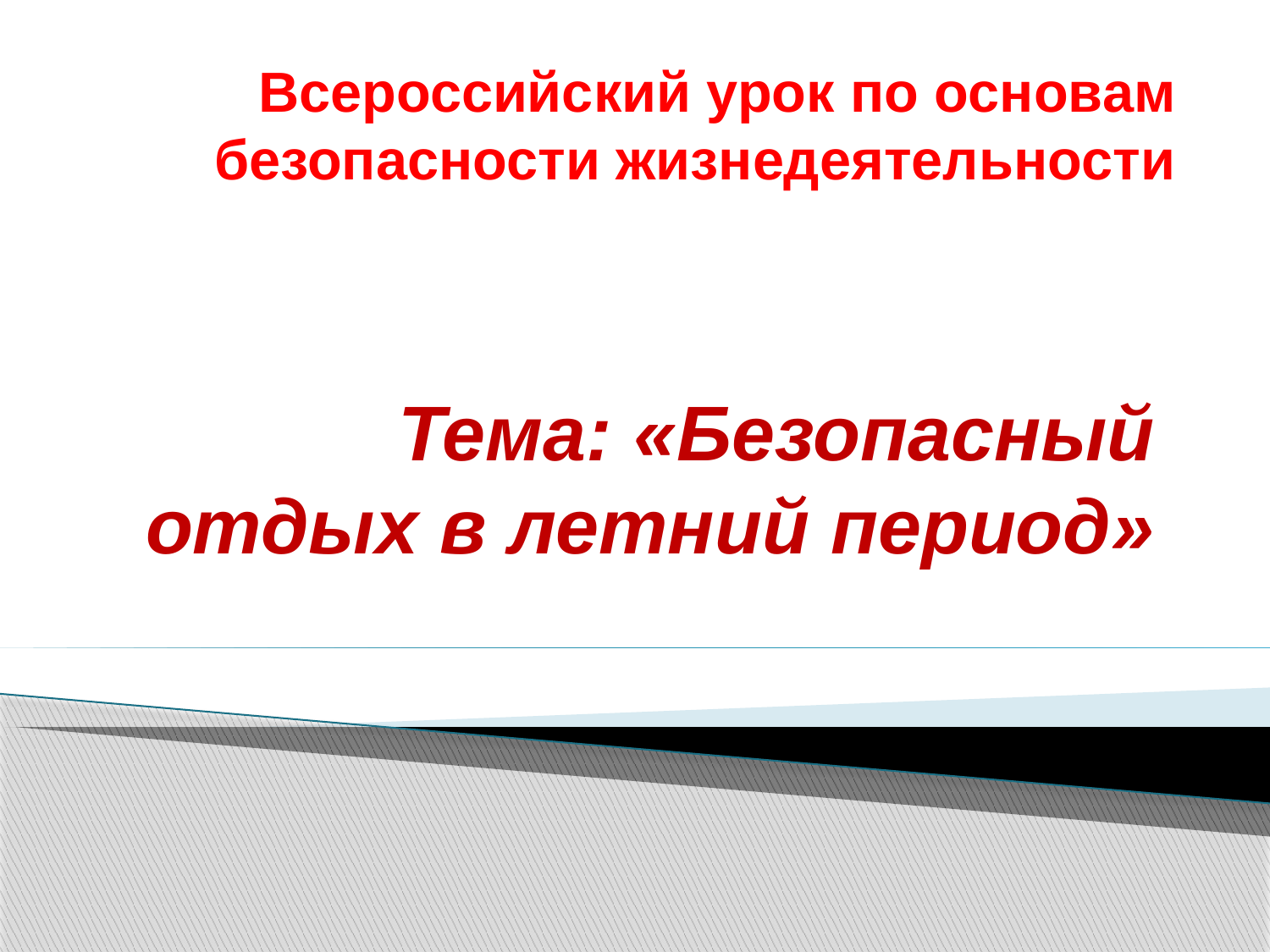

# Всероссийский урок по основам безопасности жизнедеятельности
Тема: «Безопасный отдых в летний период»